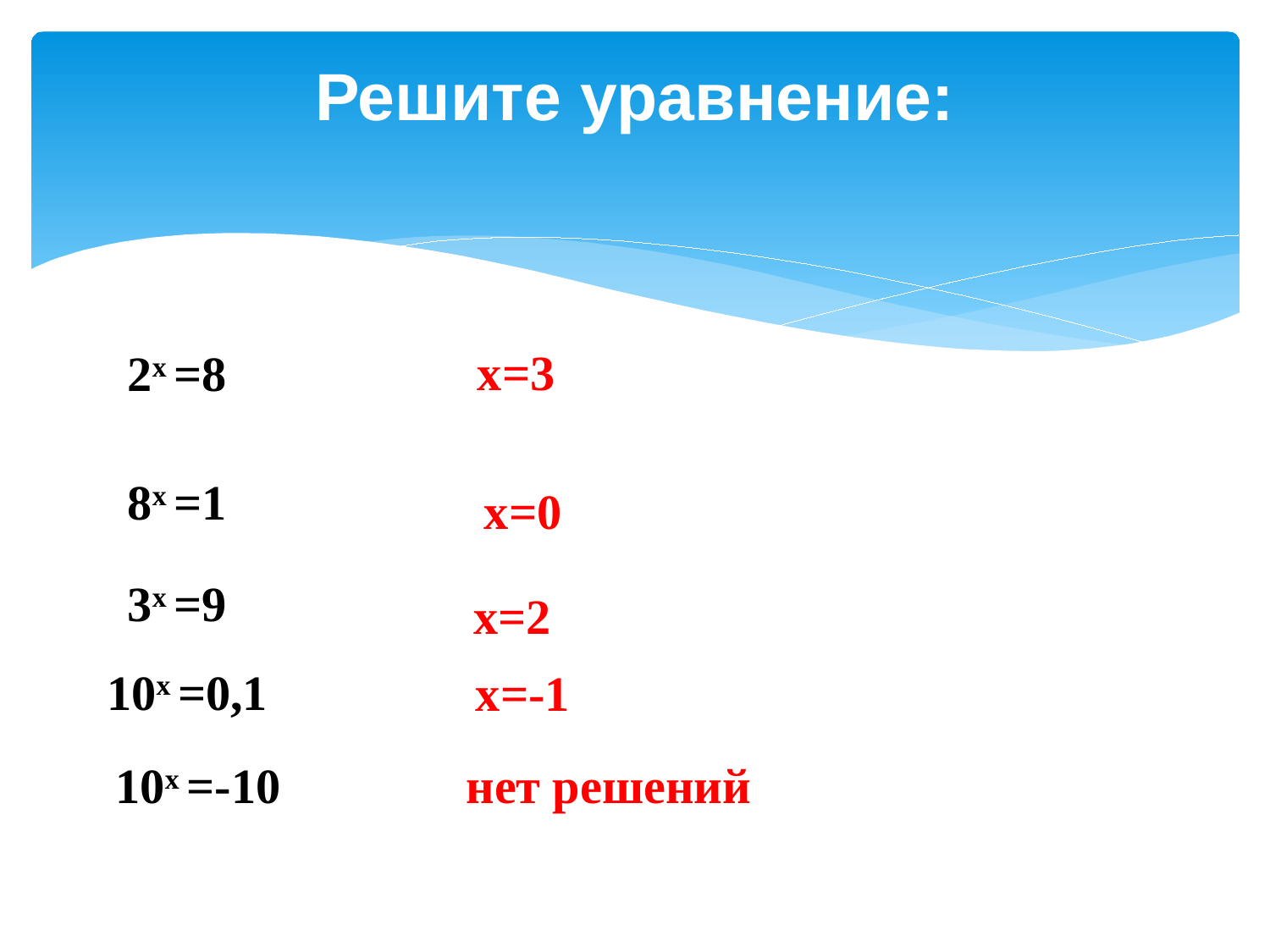

# Решите уравнение:
х=3
2х =8
8х =1
х=0
3х =9
х=2
10х =0,1
х=-1
10х =-10
нет решений